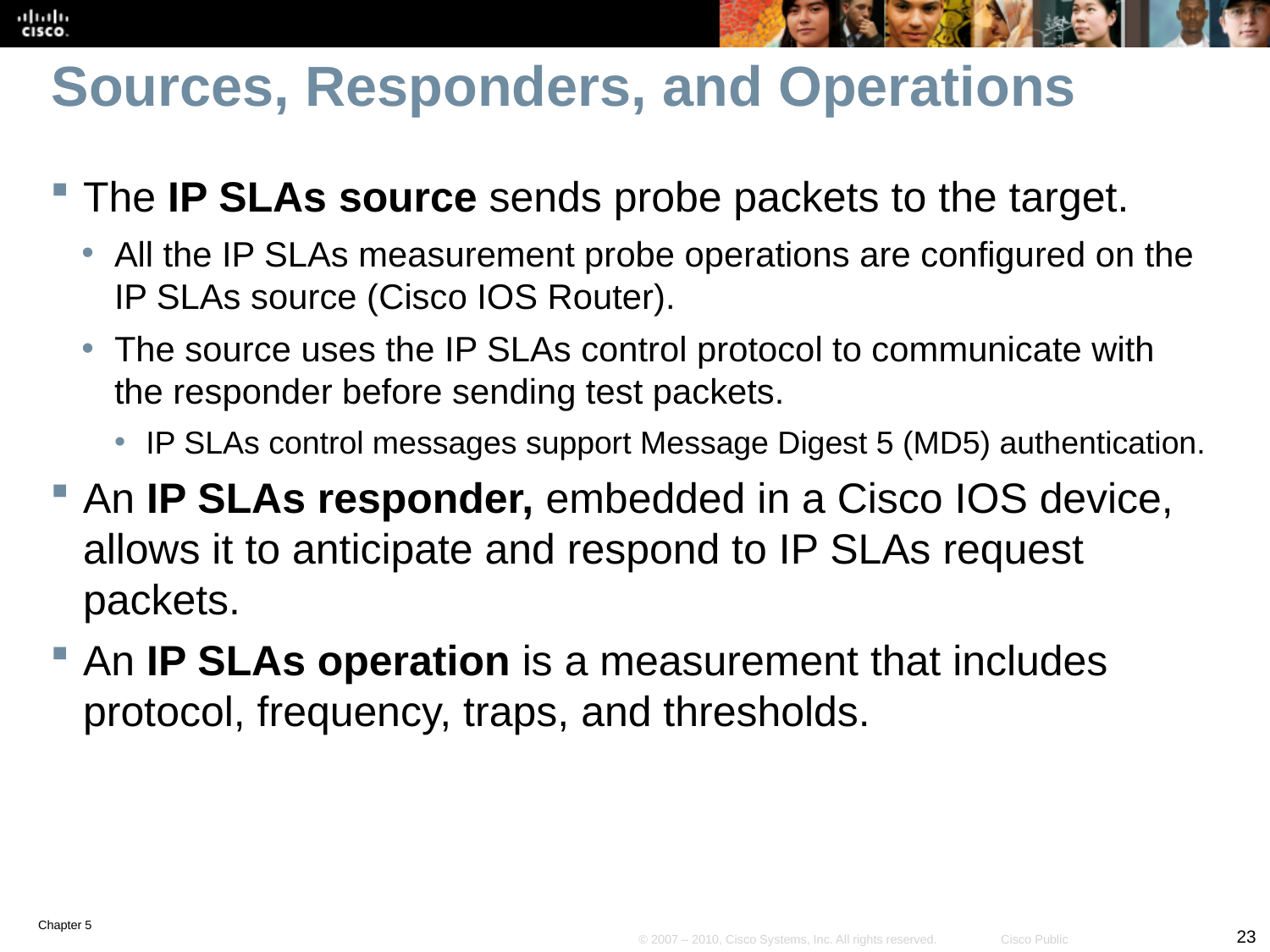

# Sources, Responders, and Operations
The IP SLAs source sends probe packets to the target.
All the IP SLAs measurement probe operations are configured on the IP SLAs source (Cisco IOS Router).
The source uses the IP SLAs control protocol to communicate with the responder before sending test packets.
IP SLAs control messages support Message Digest 5 (MD5) authentication.
An IP SLAs responder, embedded in a Cisco IOS device, allows it to anticipate and respond to IP SLAs request packets.
An IP SLAs operation is a measurement that includes protocol, frequency, traps, and thresholds.